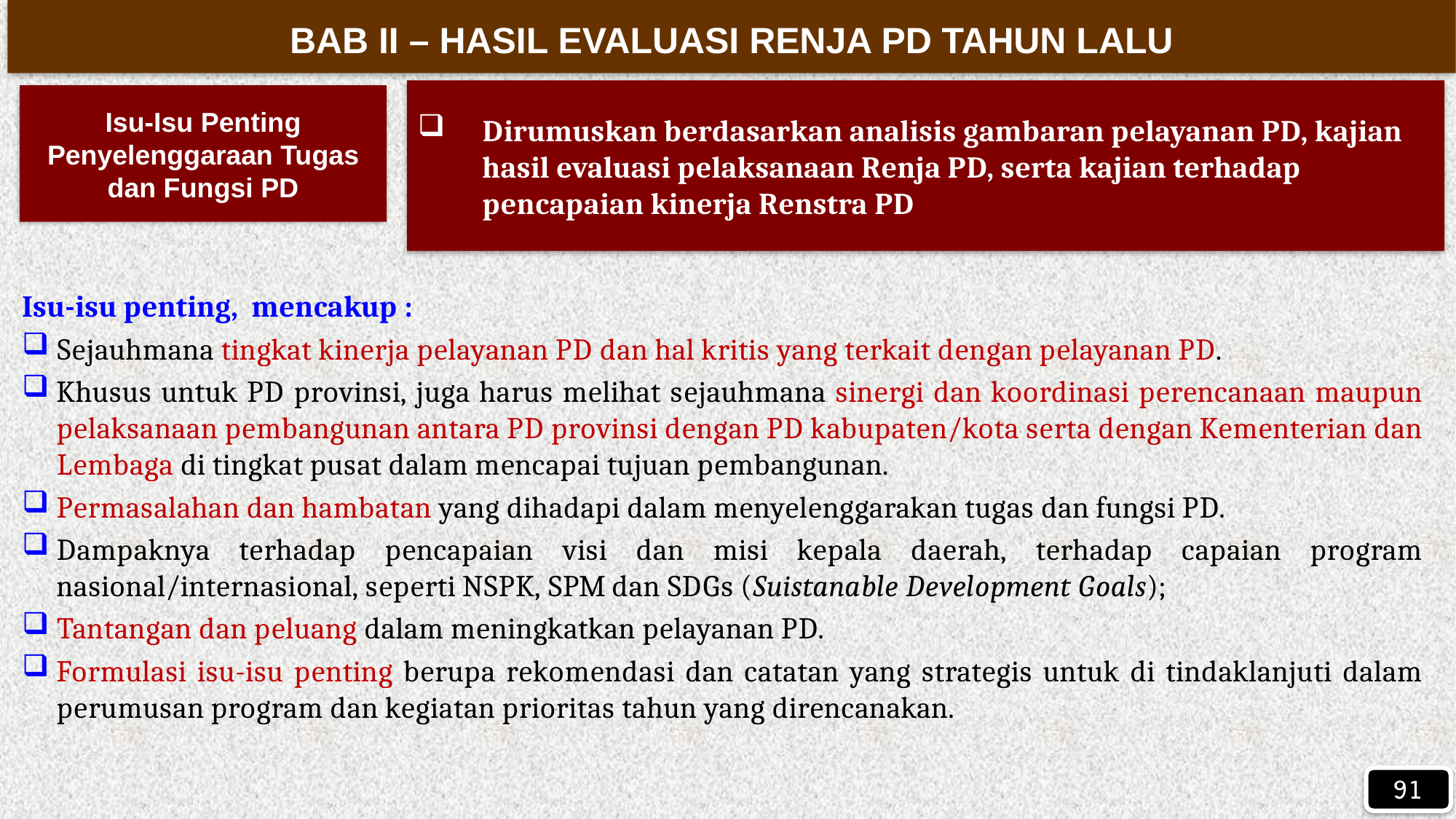

BAB II – HASIL EVALUASI RENJA PD TAHUN LALU
Dirumuskan berdasarkan analisis gambaran pelayanan PD, kajian hasil evaluasi pelaksanaan Renja PD, serta kajian terhadap pencapaian kinerja Renstra PD
Isu-Isu Penting Penyelenggaraan Tugas dan Fungsi PD
Isu-isu penting,  mencakup :
Sejauhmana tingkat kinerja pelayanan PD dan hal kritis yang terkait dengan pelayanan PD.
Khusus untuk PD provinsi, juga harus melihat sejauhmana sinergi dan koordinasi perencanaan maupun pelaksanaan pembangunan antara PD provinsi dengan PD kabupaten/kota serta dengan Kementerian dan Lembaga di tingkat pusat dalam mencapai tujuan pembangunan.
Permasalahan dan hambatan yang dihadapi dalam menyelenggarakan tugas dan fungsi PD.
Dampaknya terhadap pencapaian visi dan misi kepala daerah, terhadap capaian program nasional/internasional, seperti NSPK, SPM dan SDGs (Suistanable Development Goals);
Tantangan dan peluang dalam meningkatkan pelayanan PD.
Formulasi isu-isu penting berupa rekomendasi dan catatan yang strategis untuk di tindaklanjuti dalam perumusan program dan kegiatan prioritas tahun yang direncanakan.
91